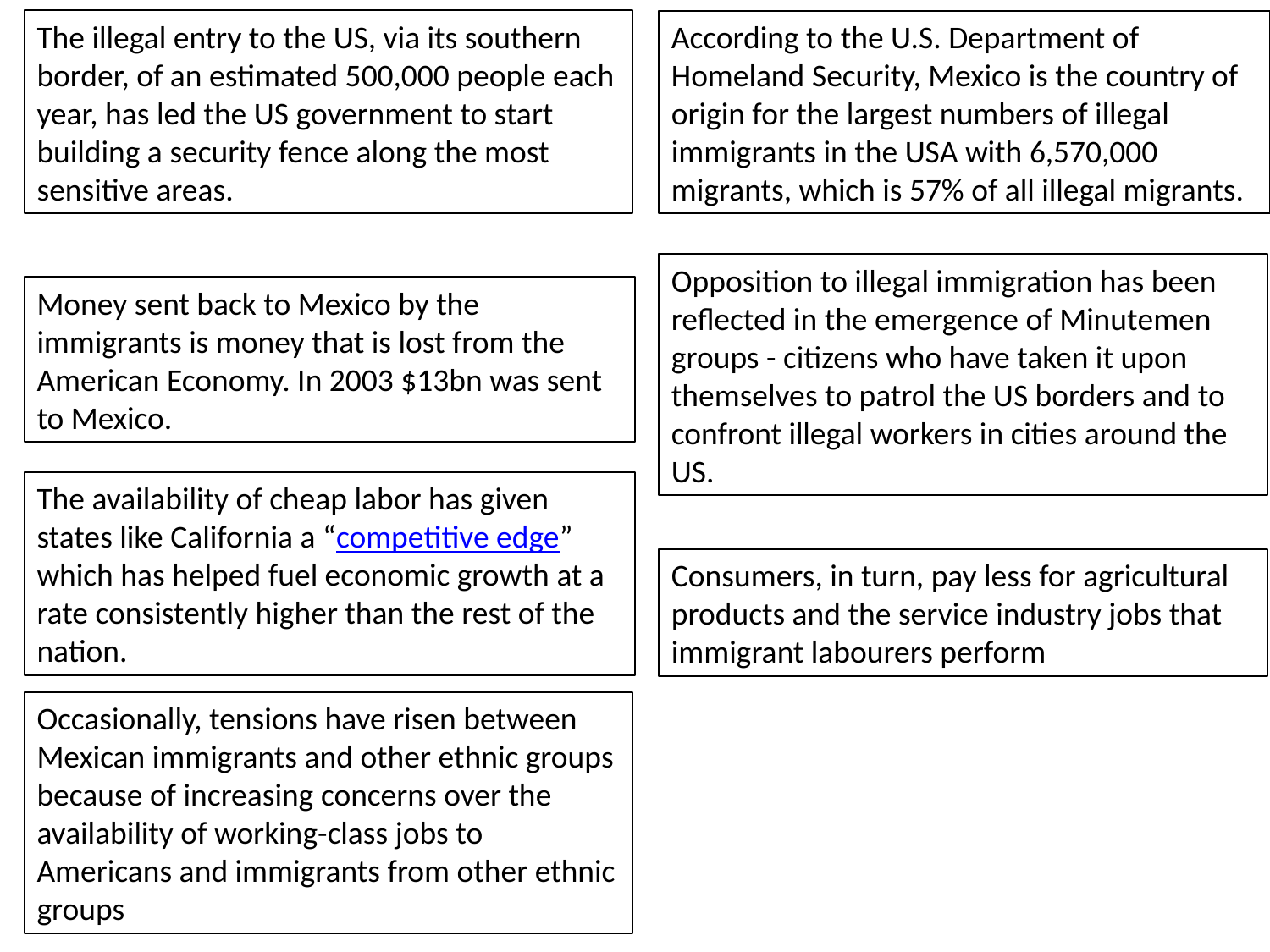

The illegal entry to the US, via its southern border, of an estimated 500,000 people each year, has led the US government to start building a security fence along the most sensitive areas.
According to the U.S. Department of Homeland Security, Mexico is the country of origin for the largest numbers of illegal immigrants in the USA with 6,570,000 migrants, which is 57% of all illegal migrants.
Opposition to illegal immigration has been reflected in the emergence of Minutemen groups - citizens who have taken it upon themselves to patrol the US borders and to confront illegal workers in cities around the US.
Money sent back to Mexico by the immigrants is money that is lost from the American Economy. In 2003 $13bn was sent to Mexico.
The availability of cheap labor has given states like California a “competitive edge” which has helped fuel economic growth at a rate consistently higher than the rest of the nation.
Consumers, in turn, pay less for agricultural products and the service industry jobs that immigrant labourers perform
Occasionally, tensions have risen between Mexican immigrants and other ethnic groups because of increasing concerns over the availability of working-class jobs to Americans and immigrants from other ethnic groups